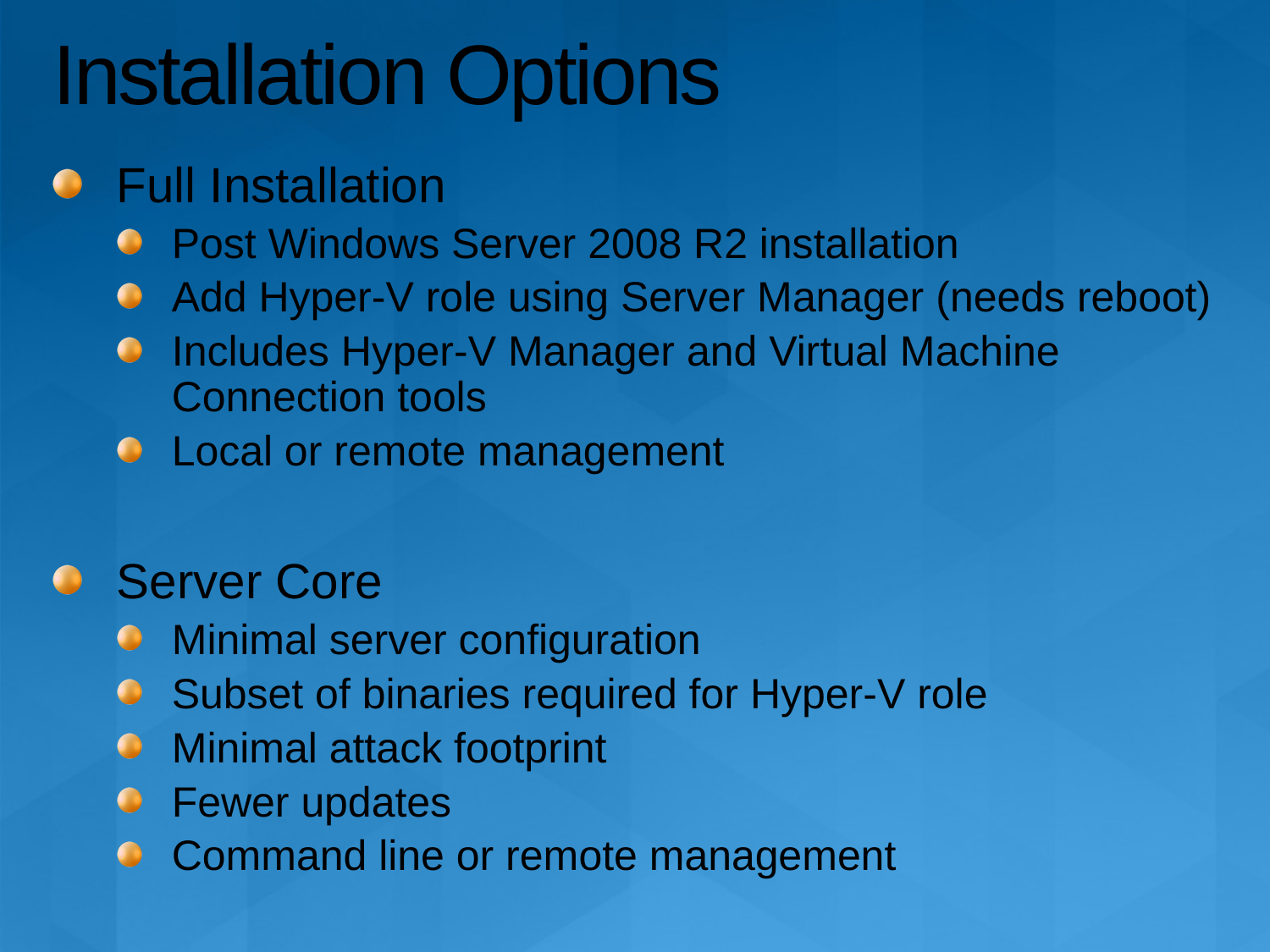

# Installation Options
Full Installation
Post Windows Server 2008 R2 installation
Add Hyper-V role using Server Manager (needs reboot)
Includes Hyper-V Manager and Virtual Machine Connection tools
Local or remote management

Server Core
Minimal server configuration
Subset of binaries required for Hyper-V role
Minimal attack footprint
Fewer updates
Command line or remote management